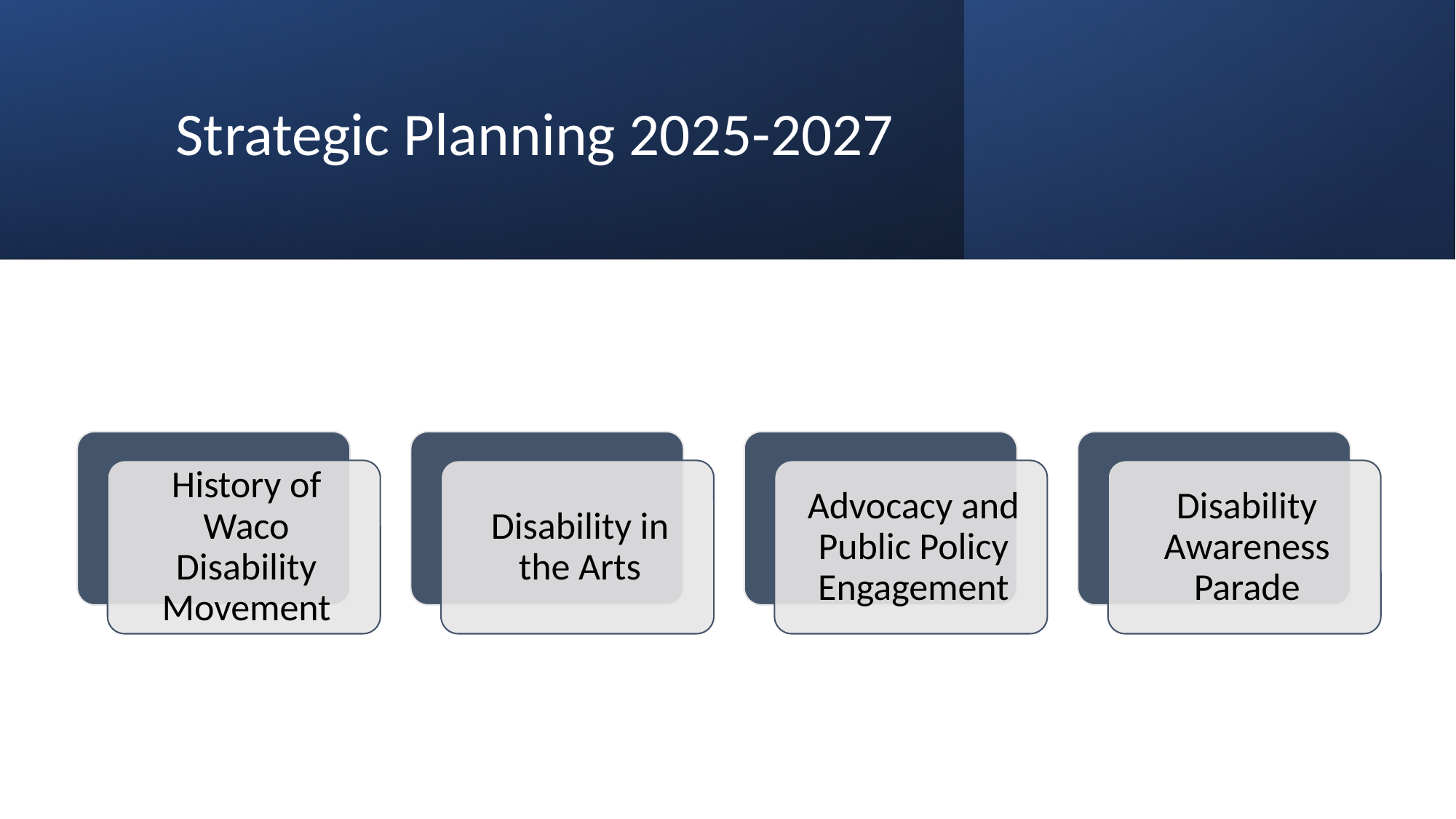

# Strategic Planning 2025-2027
History of Waco Disability Movement
Disability in the Arts
Advocacy and Public Policy Engagement
Disability Awareness Parade